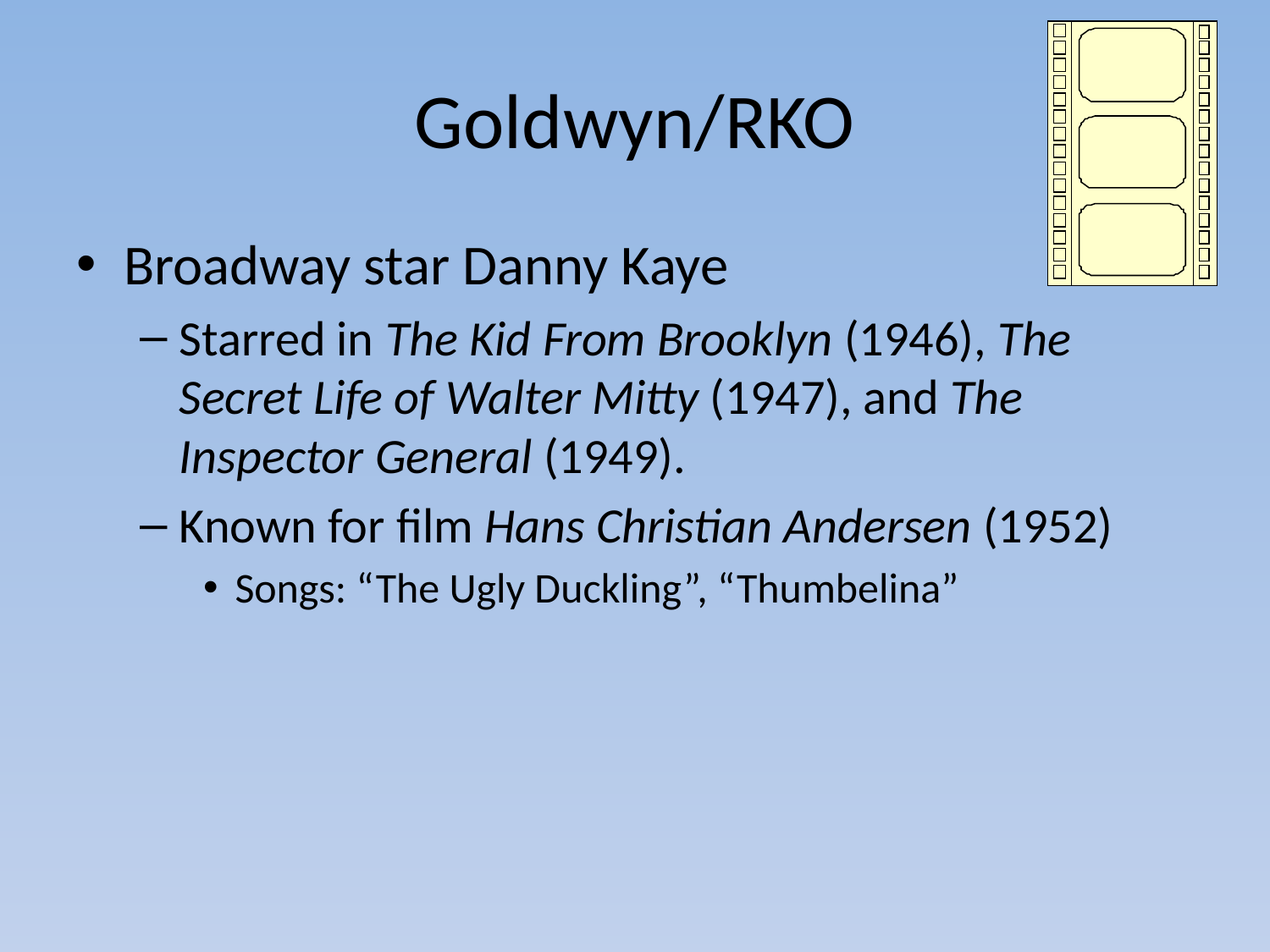

# Goldwyn/RKO
Broadway star Danny Kaye
Starred in The Kid From Brooklyn (1946), The Secret Life of Walter Mitty (1947), and The Inspector General (1949).
Known for film Hans Christian Andersen (1952)
Songs: “The Ugly Duckling”, “Thumbelina”